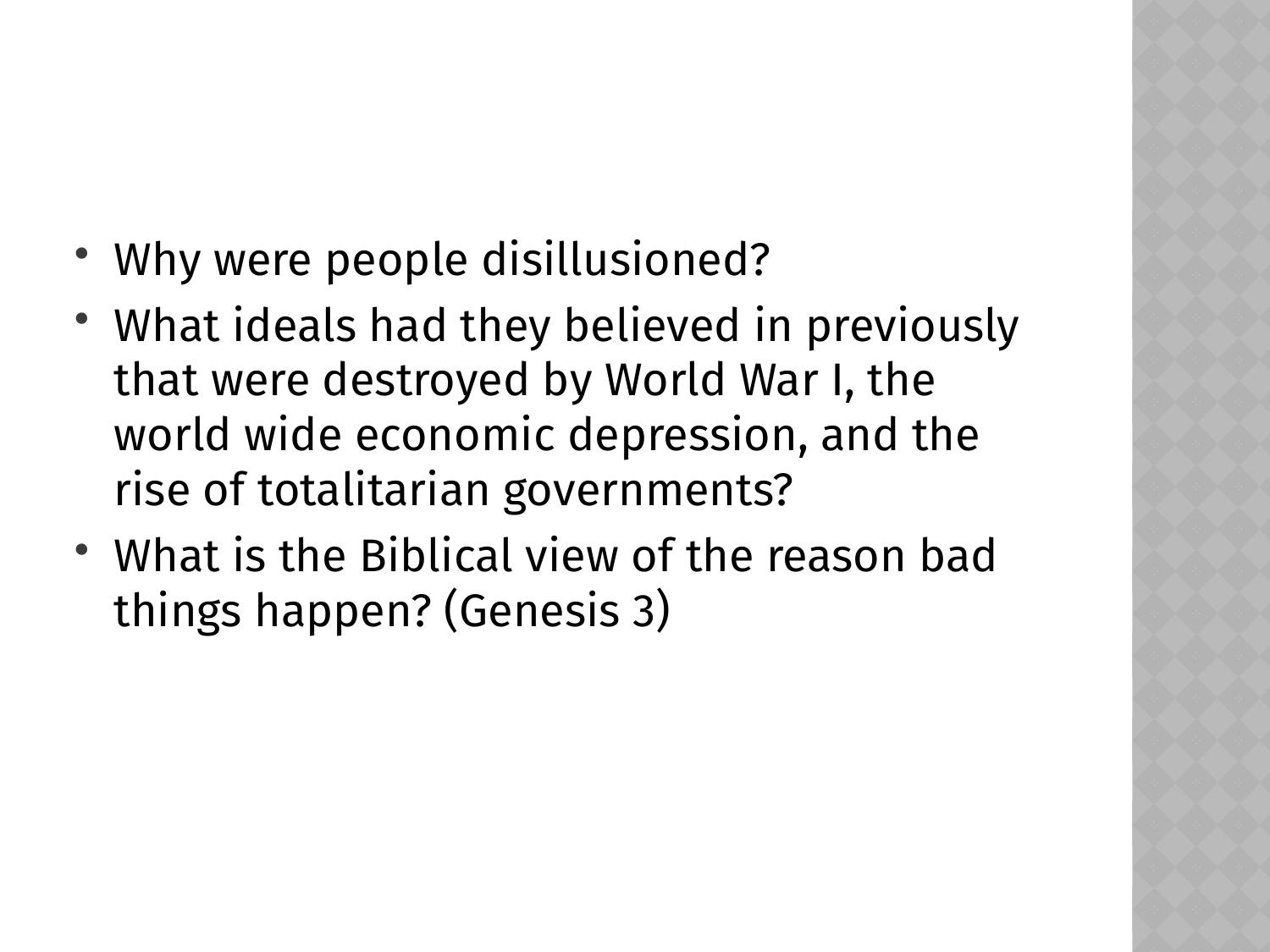

#
Why were people disillusioned?
What ideals had they believed in previously that were destroyed by World War I, the world wide economic depression, and the rise of totalitarian governments?
What is the Biblical view of the reason bad things happen? (Genesis 3)